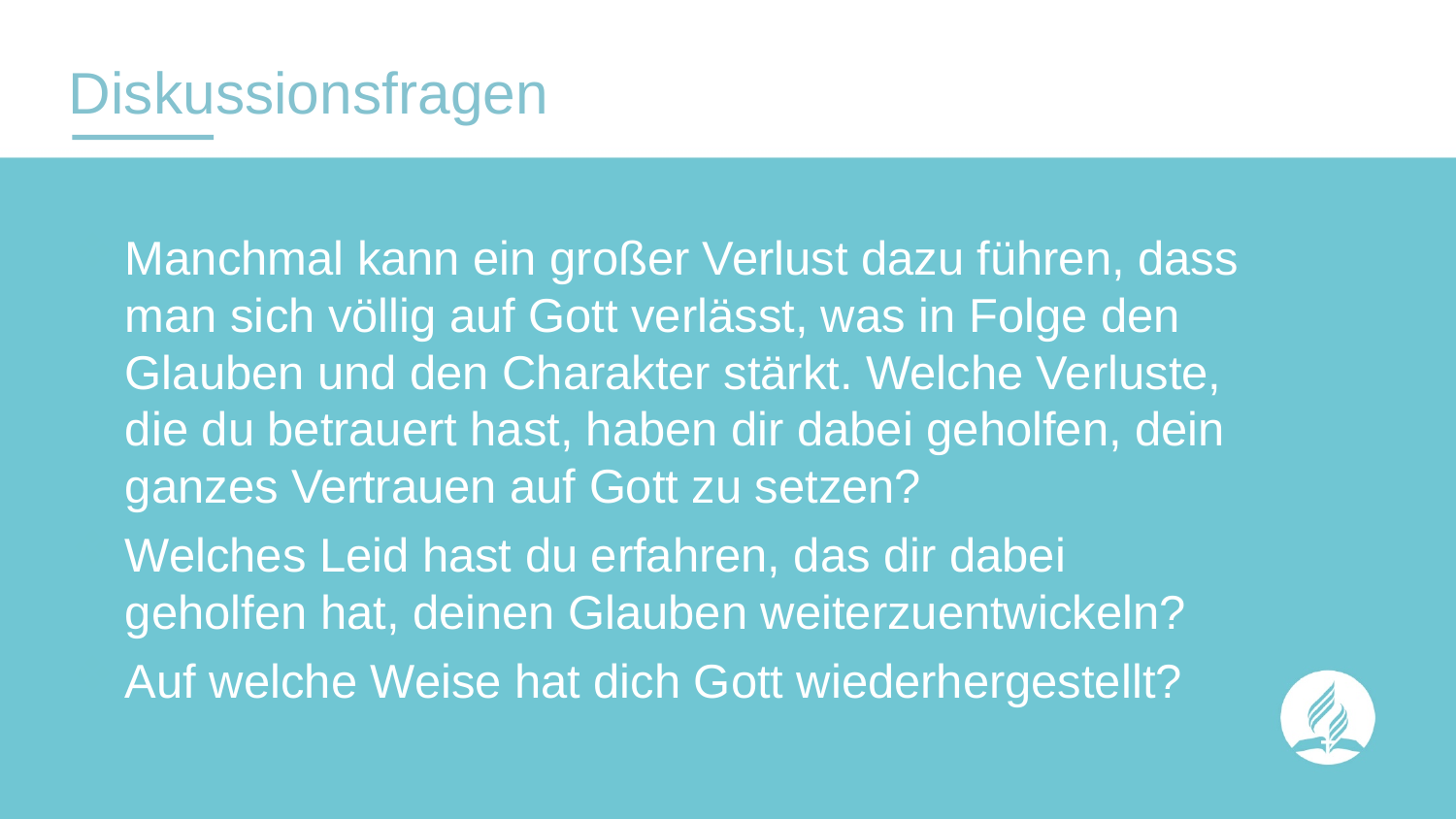

# Diskussionsfragen
Manchmal kann ein großer Verlust dazu führen, dass man sich völlig auf Gott verlässt, was in Folge den Glauben und den Charakter stärkt. Welche Verluste, die du betrauert hast, haben dir dabei geholfen, dein ganzes Vertrauen auf Gott zu setzen?
Welches Leid hast du erfahren, das dir dabei geholfen hat, deinen Glauben weiterzuentwickeln?
Auf welche Weise hat dich Gott wiederhergestellt?